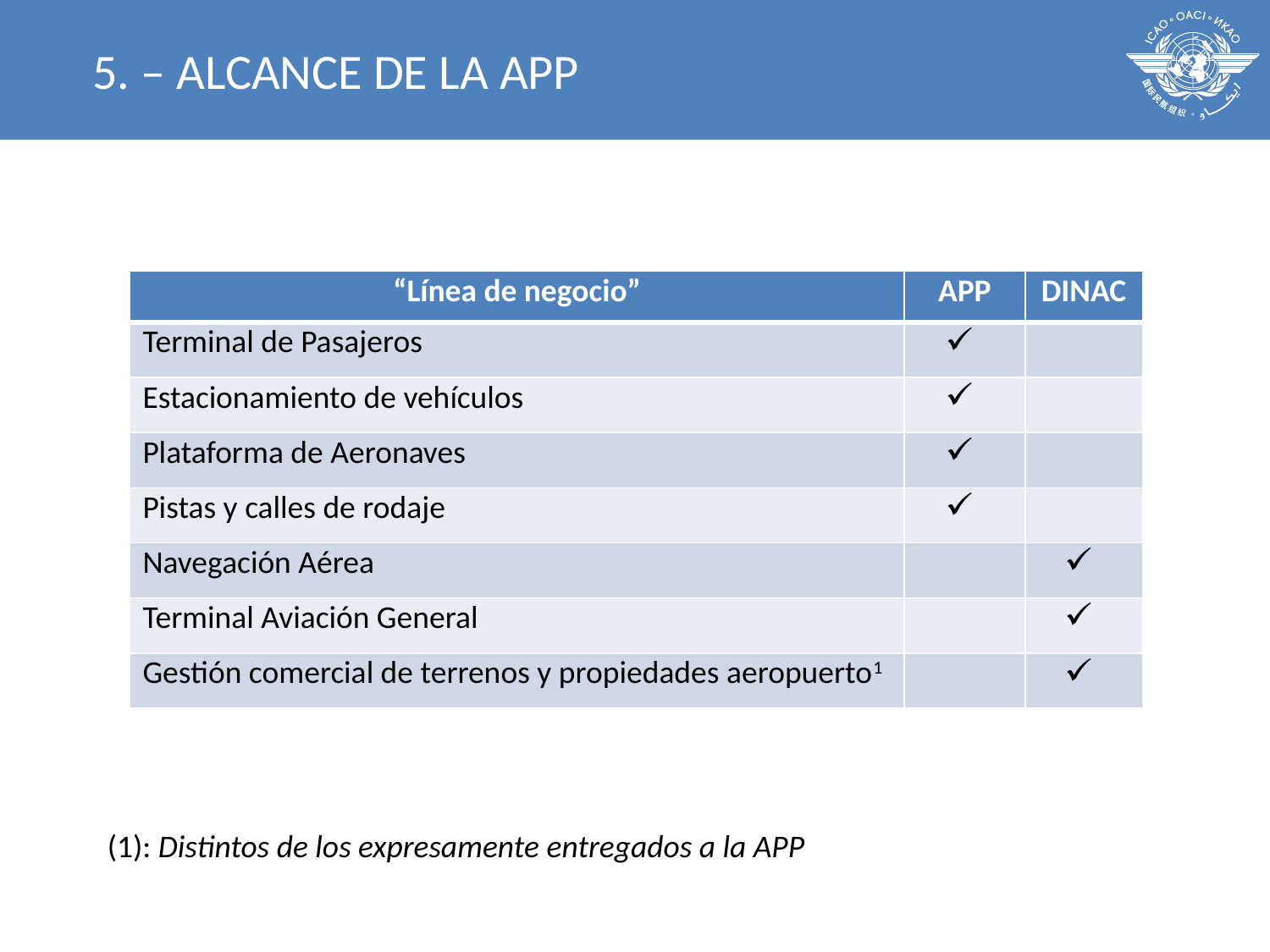

5. – ALCANCE DE LA APP
| “Línea de negocio” | APP | DINAC |
| --- | --- | --- |
| Terminal de Pasajeros |  |  |
| Estacionamiento de vehículos |  |  |
| Plataforma de Aeronaves |  |  |
| Pistas y calles de rodaje |  |  |
| Navegación Aérea |  |  |
| Terminal Aviación General |  |  |
| Gestión comercial de terrenos y propiedades aeropuerto1 |  |  |
(1): Distintos de los expresamente entregados a la APP